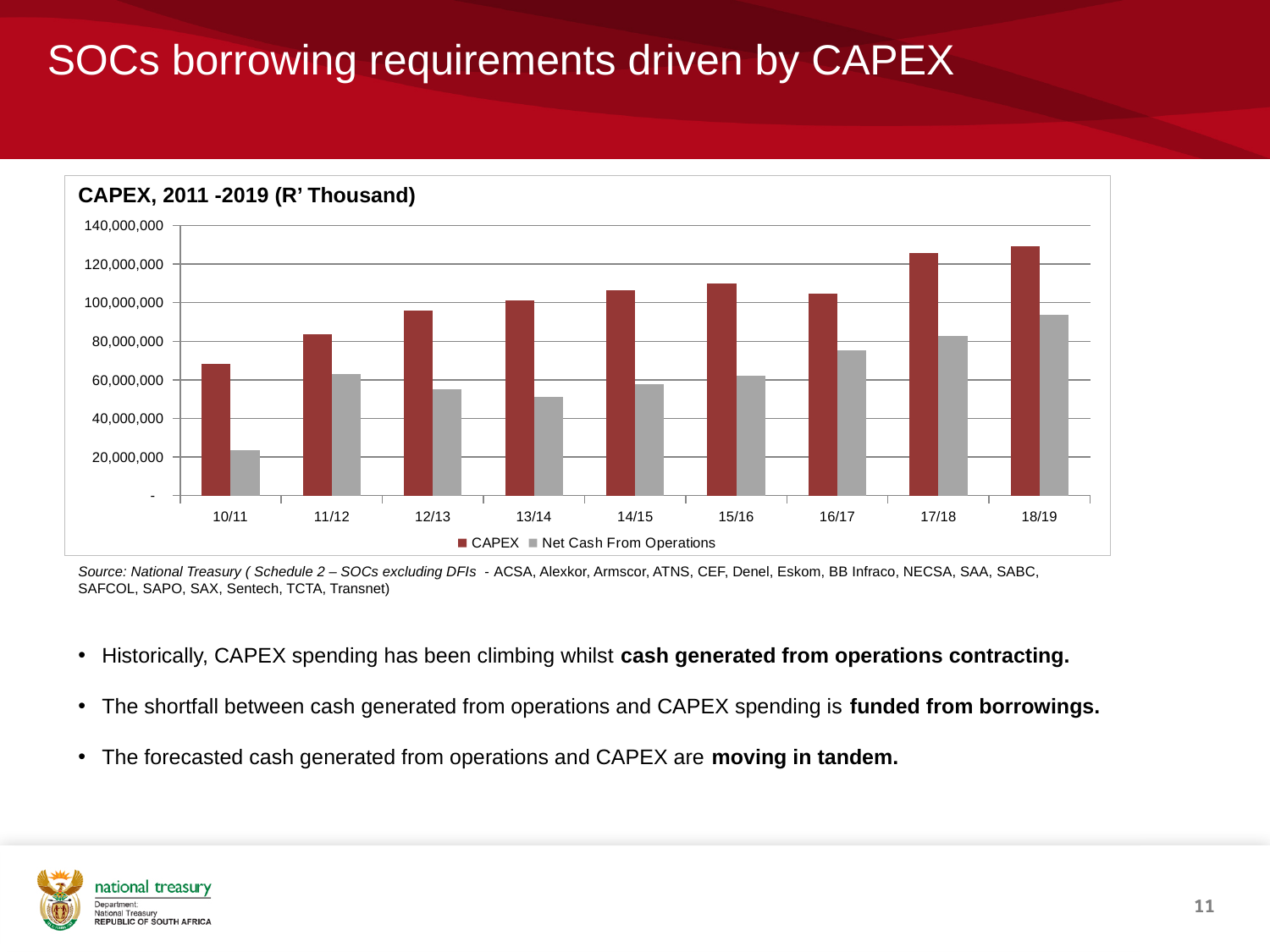

SOCs borrowing requirements driven by CAPEX

### Chart

| Category | CAPEX | Net Cash From Operations |
|---|---|---|
| 10/11 | 68092357.0 | 23602339.0 |
| 11/12 | 83788256.85 | 63060038.966 |
| 12/13 | 95769123.0 | 55189585.0 |
| 13/14 | 101197711.0 | 51057012.0 |
| 14/15 | 106287640.0 | 57787436.0 |
| 15/16 | 109906207.0 | 62336121.0 |
| 16/17 | 104590811.0 | 75511810.0 |
| 17/18 | 125566940.0 | 82553077.0 |
| 18/19 | 129260572.0 | 93818180.0 |
CAPEX, 2011 -2019 (R’ Thousand)
Source: National Treasury ( Schedule 2 – SOCs excluding DFIs  - ACSA, Alexkor, Armscor, ATNS, CEF, Denel, Eskom, BB Infraco, NECSA, SAA, SABC, SAFCOL, SAPO, SAX, Sentech, TCTA, Transnet)

Historically, CAPEX spending has been climbing whilst cash generated from operations contracting.

The shortfall between cash generated from operations and CAPEX spending is funded from borrowings.

The forecasted cash generated from operations and CAPEX are moving in tandem.

11